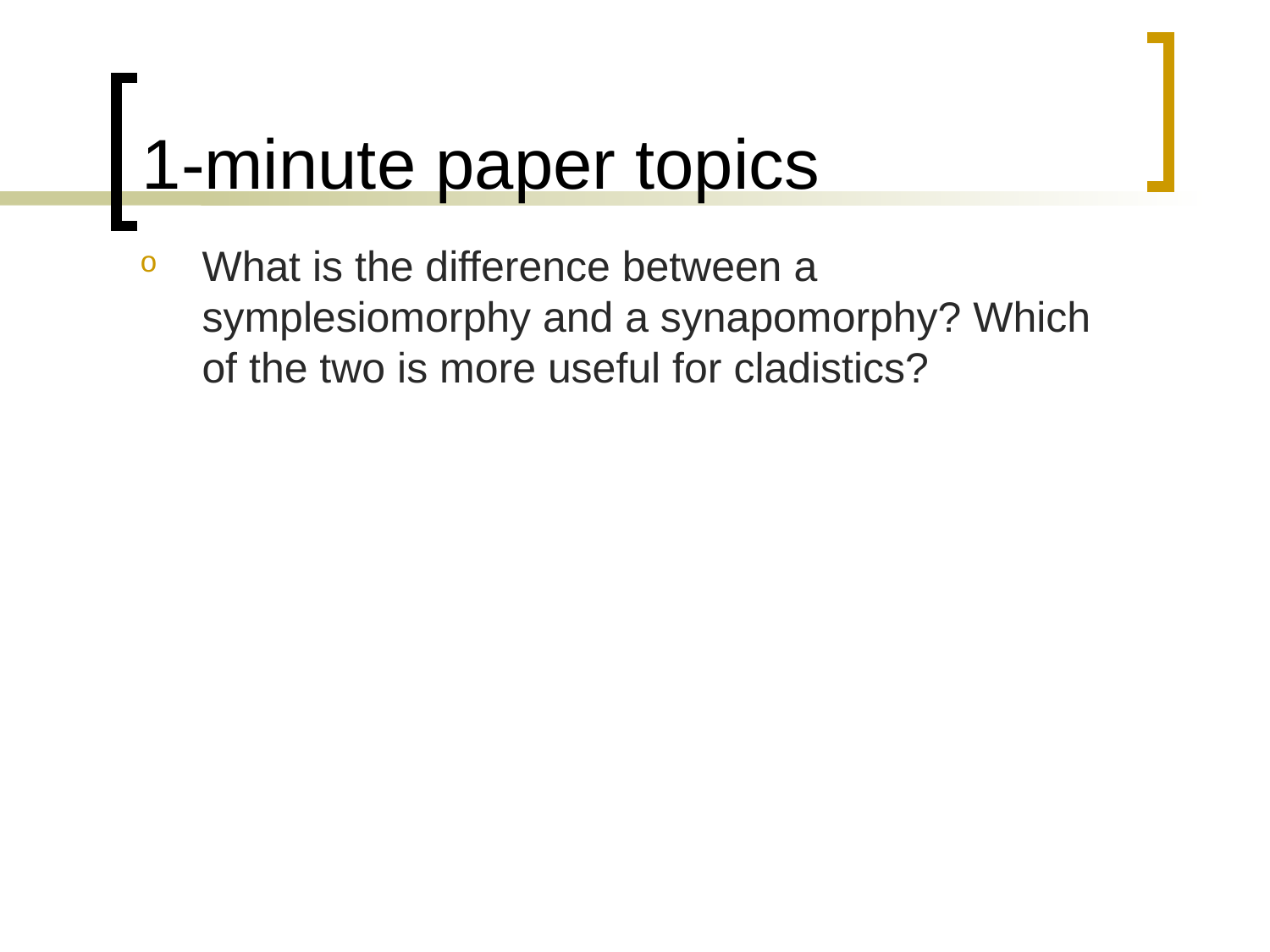

# 1-minute paper topics
What is the difference between a symplesiomorphy and a synapomorphy? Which of the two is more useful for cladistics?